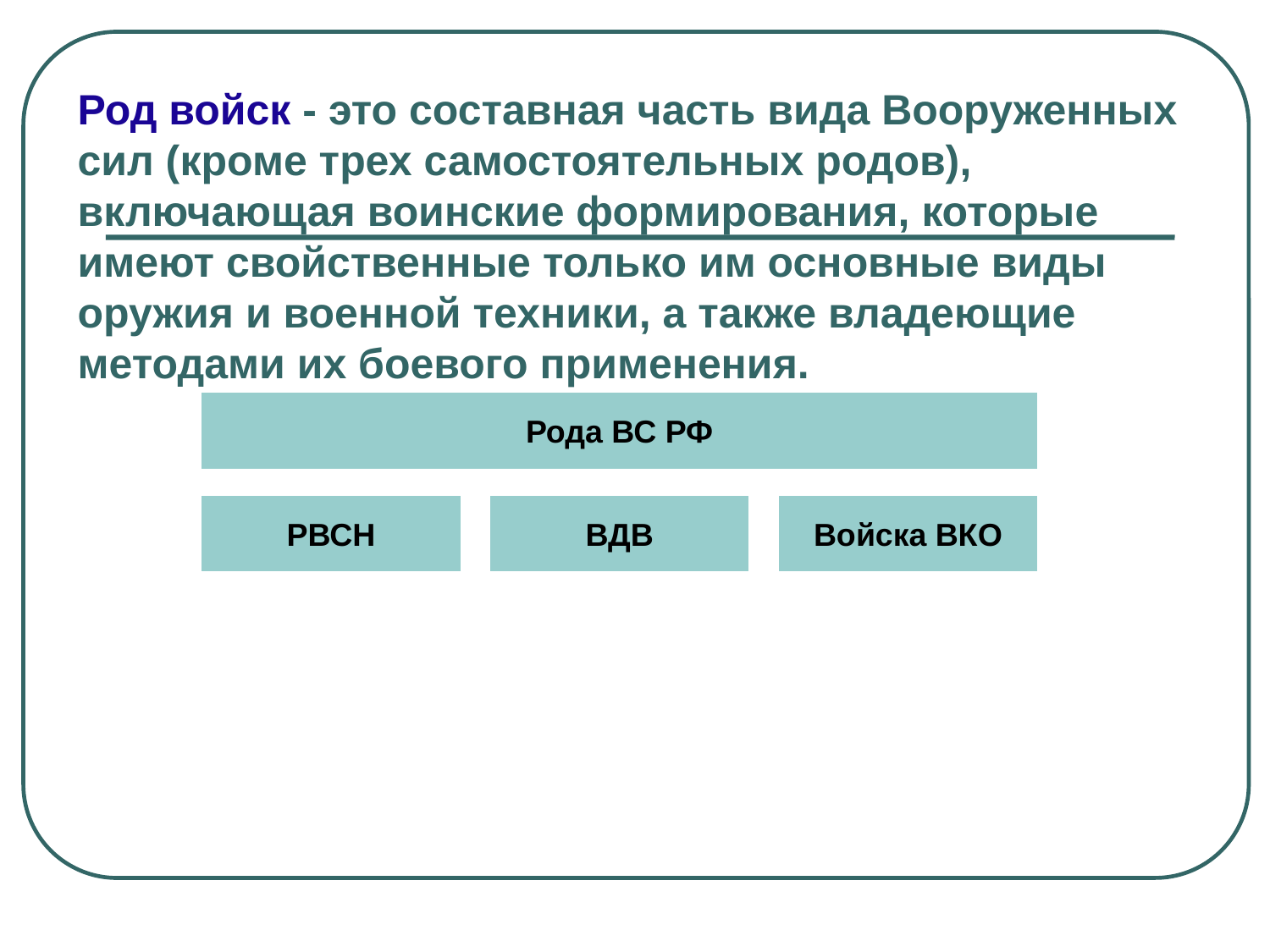

Род войск - это составная часть вида Вооруженных сил (кроме трех самостоятельных родов), включающая воинские формирования, которые имеют свойственные только им основные виды оружия и военной техники, а также владеющие методами их боевого применения.
Рода ВС РФ
РВСН
ВДВ
Войска ВКО